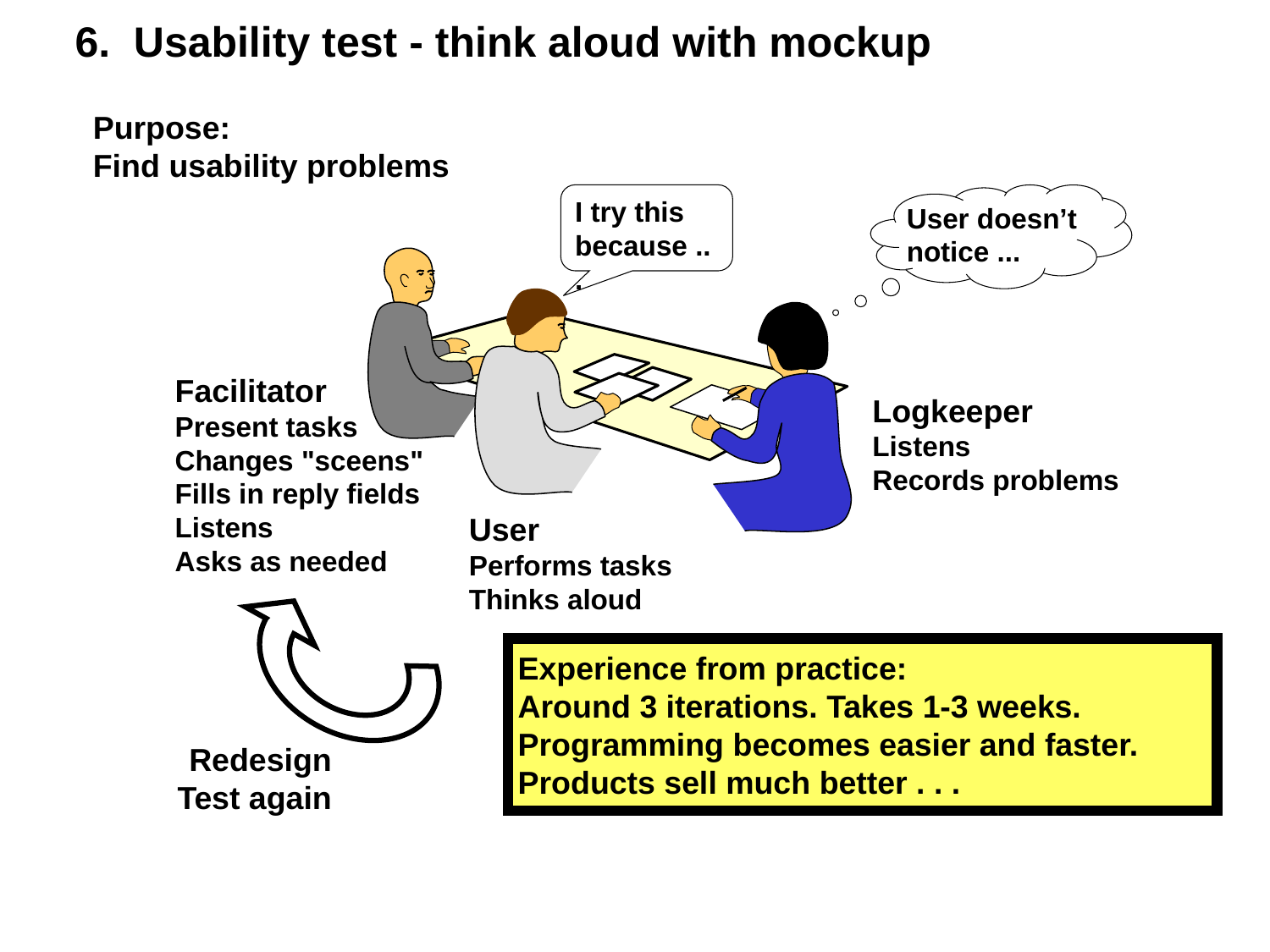

6.  Usability test - think aloud with mockup
Purpose:
Find usability problems
User doesn’t
notice ...
I try this
because ...

Facilitator
Present tasks
Changes "sceens"
Fills in reply fields
Listens
Asks as needed
Logkeeper
Listens
Records problems
User
Performs tasks
Thinks aloud

Redesign
Test again
Experience from practice:
Around 3 iterations. Takes 1-3 weeks.
Programming becomes easier and faster.
Products sell much better . . .